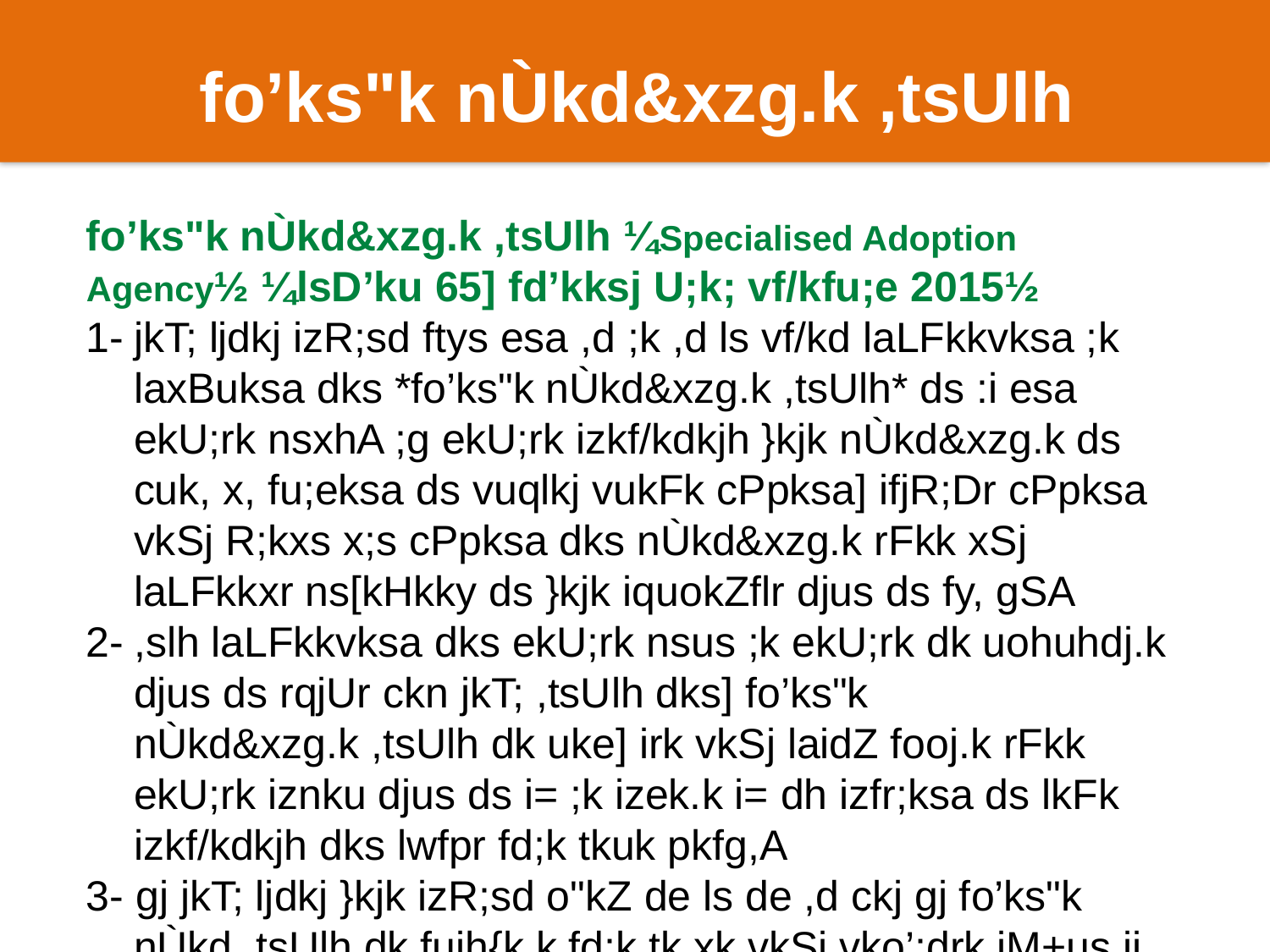

fo’ks"k nÙkd&xzg.k ,tsUlh
fo’ks"k nÙkd&xzg.k ,tsUlh ¼Specialised Adoption Agency½ ¼lsD’ku 65] fd’kksj U;k; vf/kfu;e 2015½
1-	jkT; ljdkj izR;sd ftys esa ,d ;k ,d ls vf/kd laLFkkvksa ;k laxBuksa dks *fo’ks"k nÙkd&xzg.k ,tsUlh* ds :i esa ekU;rk nsxhA ;g ekU;rk izkf/kdkjh }kjk nÙkd&xzg.k ds cuk, x, fu;eksa ds vuqlkj vukFk cPpksa] ifjR;Dr cPpksa vkSj R;kxs x;s cPpksa dks nÙkd&xzg.k rFkk xSj laLFkkxr ns[kHkky ds }kjk iquokZflr djus ds fy, gSA
2-	,slh laLFkkvksa dks ekU;rk nsus ;k ekU;rk dk uohuhdj.k djus ds rqjUr ckn jkT; ,tsUlh dks] fo’ks"k nÙkd&xzg.k ,tsUlh dk uke] irk vkSj laidZ fooj.k rFkk ekU;rk iznku djus ds i= ;k izek.k i= dh izfr;ksa ds lkFk izkf/kdkjh dks lwfpr fd;k tkuk pkfg,A
3- gj jkT; ljdkj }kjk izR;sd o"kZ de ls de ,d ckj gj fo’ks"k nÙkd ,tsUlh dk fujh{k.k fd;k tk,xk vkSj vko’;drk iM+us ij lq/kkjkRed dne mBk, tk,axsA